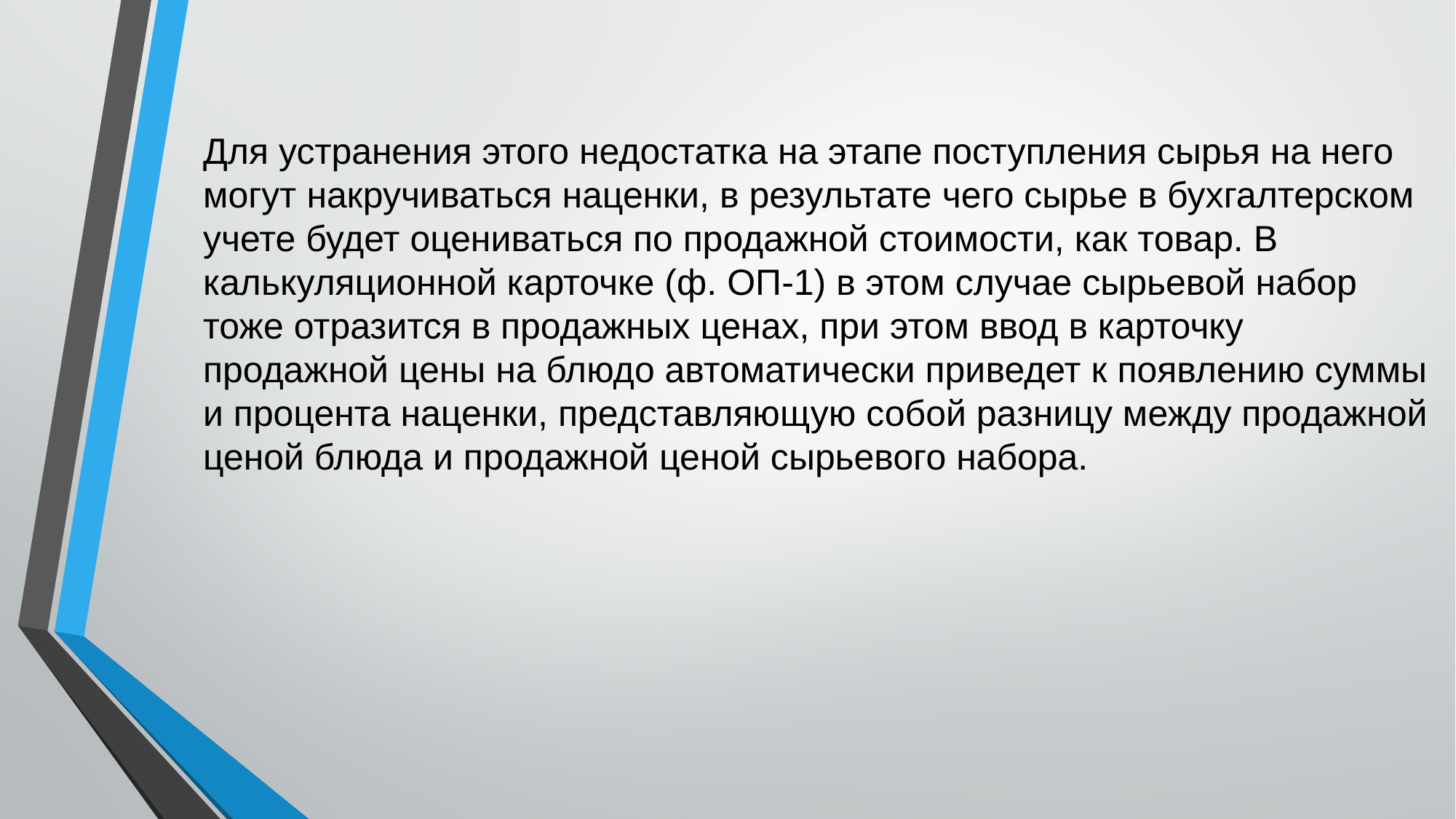

Для устранения этого недостатка на этапе поступления сырья на него могут накручиваться наценки, в результате чего сырье в бухгалтерском учете будет оцениваться по продажной стоимости, как товар. В калькуляционной карточке (ф. ОП-1) в этом случае сырьевой набор тоже отразится в продажных ценах, при этом ввод в карточку продажной цены на блюдо автоматически приведет к появлению суммы и процента наценки, представляющую собой разницу между продажной ценой блюда и продажной ценой сырьевого набора.